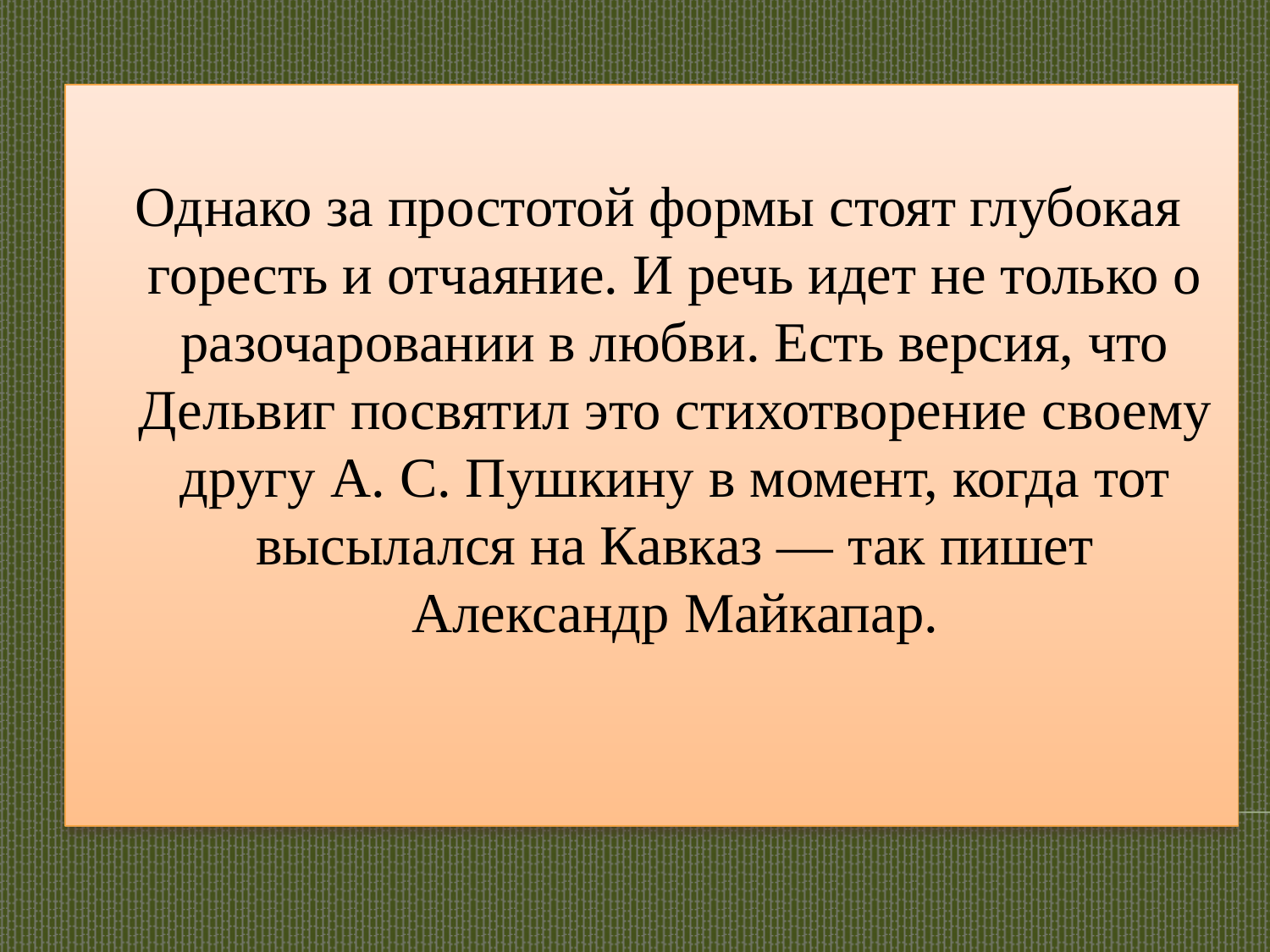

Однако за простотой формы стоят глубокая горесть и отчаяние. И речь идет не только о разочаровании в любви. Есть версия, что Дельвиг посвятил это стихотворение своему другу А. С. Пушкину в момент, когда тот высылался на Кавказ — так пишет Александр Майкапар.